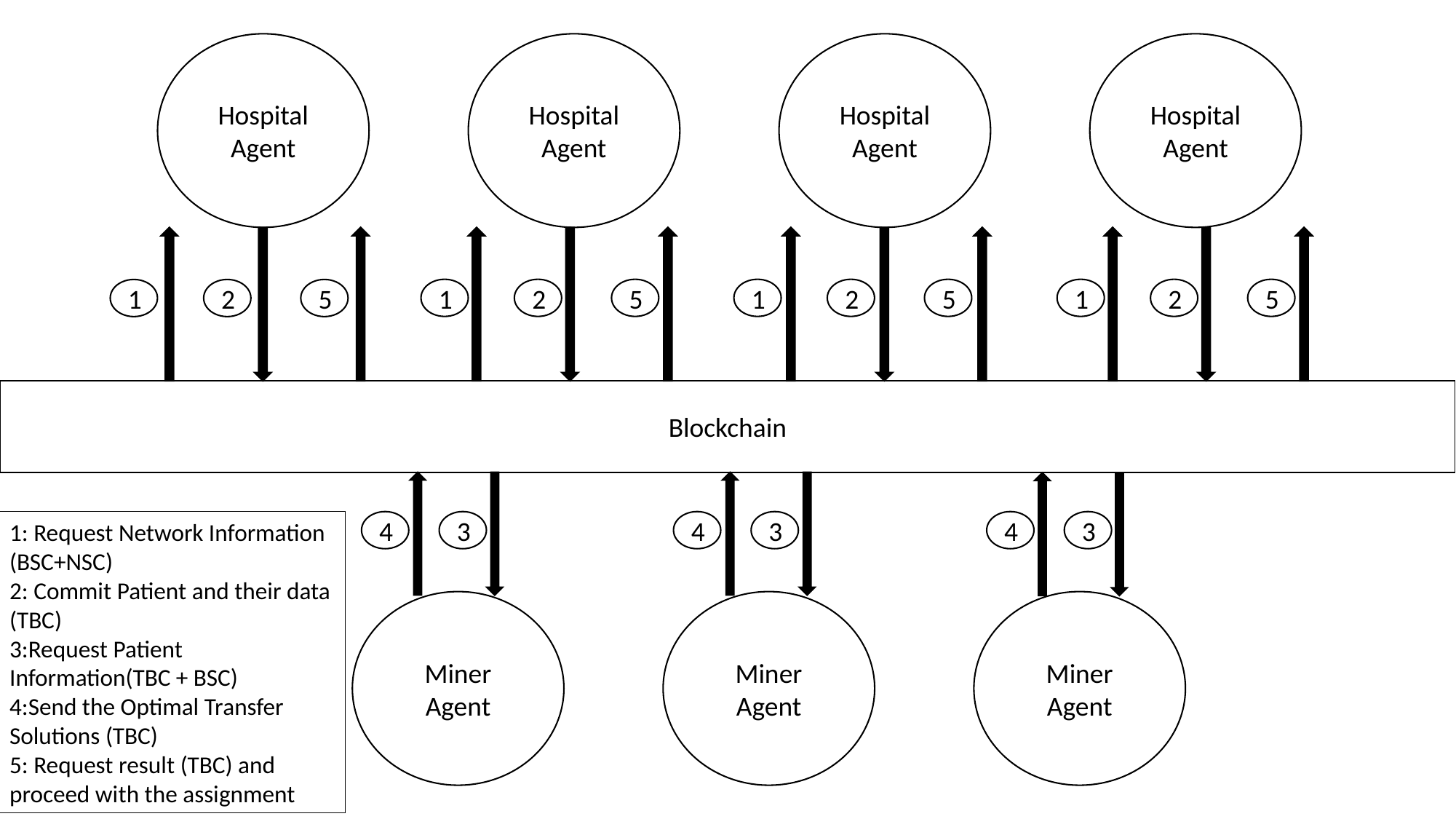

Hospital
Agent
Hospital
Agent
Hospital Agent
Hospital
Agent

1
2
5
1
2
5
1
2
5
1
2
5

4
3
4
3
4
3
Miner
Agent
Miner
Agent
Miner
Agent
Blockchain
1: Request Network Information (BSC+NSC)
2: Commit Patient and their data (TBC)
3:Request Patient Information(TBC + BSC)
4:Send the Optimal Transfer Solutions (TBC)
5: Request result (TBC) and proceed with the assignment